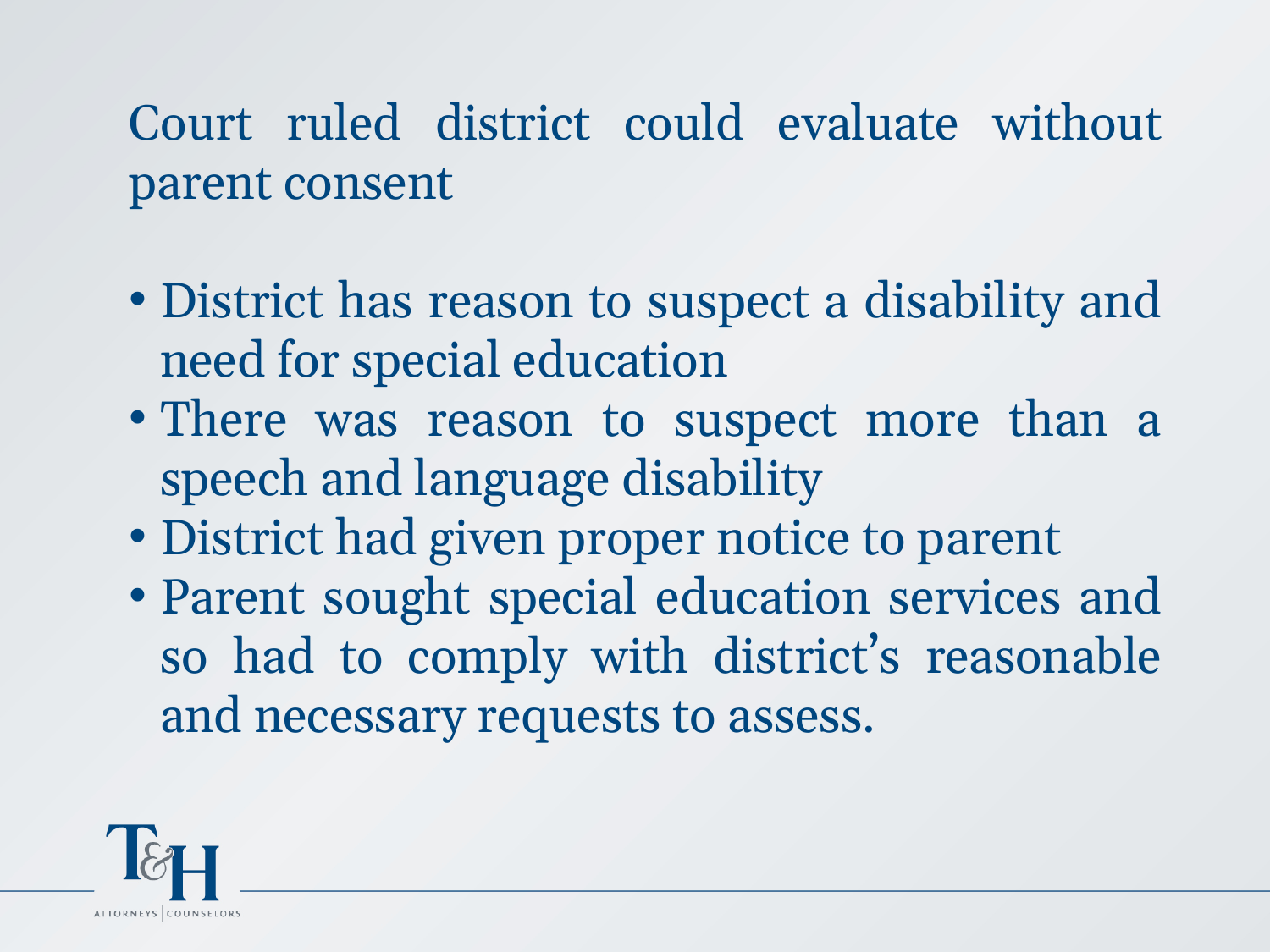

Court ruled district could evaluate without parent consent

District has reason to suspect a disability and need for special education
There was reason to suspect more than a speech and language disability
District had given proper notice to parent
Parent sought special education services and so had to comply with district’s reasonable and necessary requests to assess.